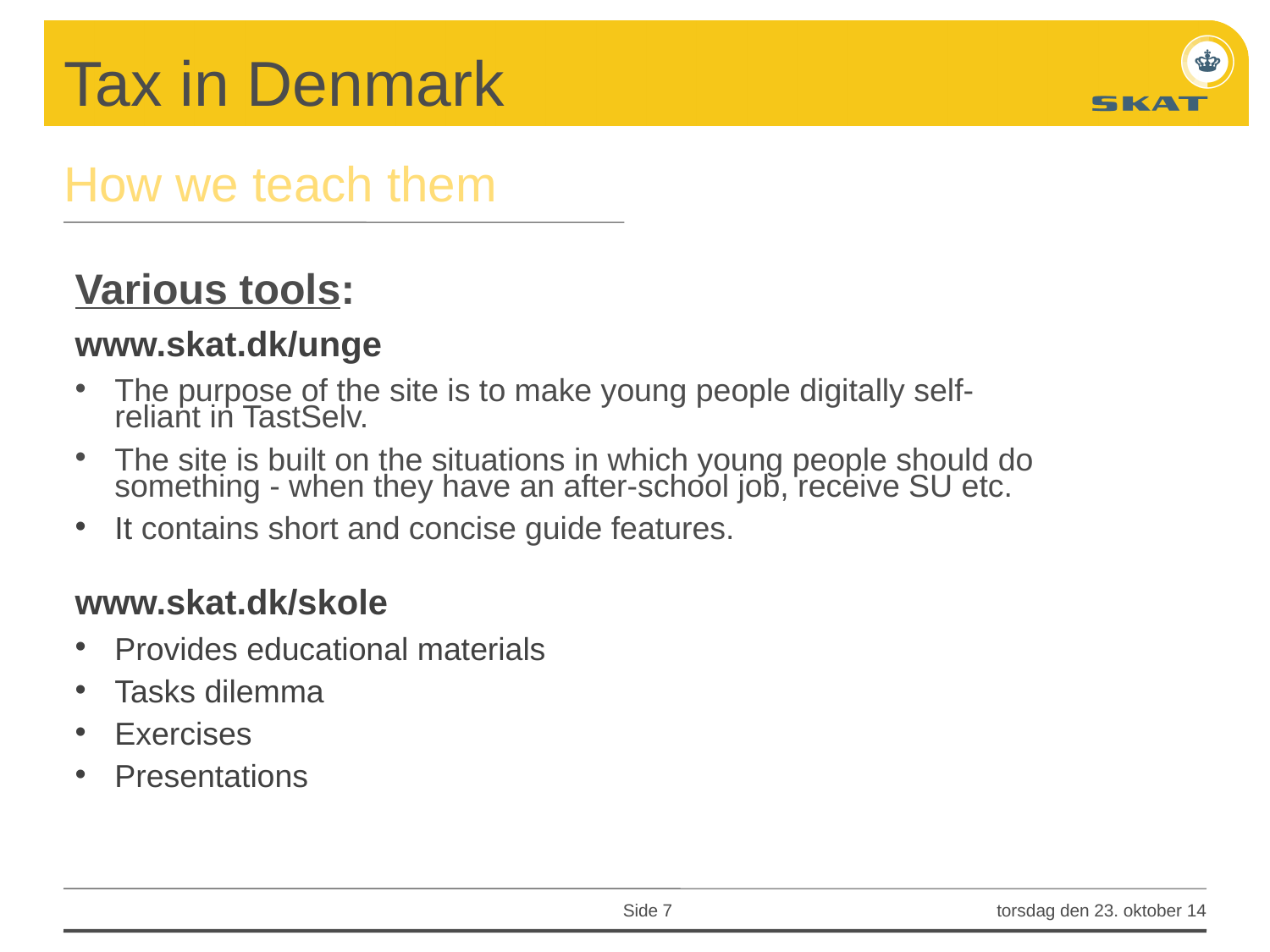

How we teach them
Various tools:
www.skat.dk/unge
The purpose of the site is to make young people digitally self-reliant in TastSelv.
The site is built on the situations in which young people should do something - when they have an after-school job, receive SU etc.
It contains short and concise guide features.

www.skat.dk/skole
Provides educational materials
Tasks dilemma
Exercises
Presentations

Side 7
torsdag den 23. oktober 14